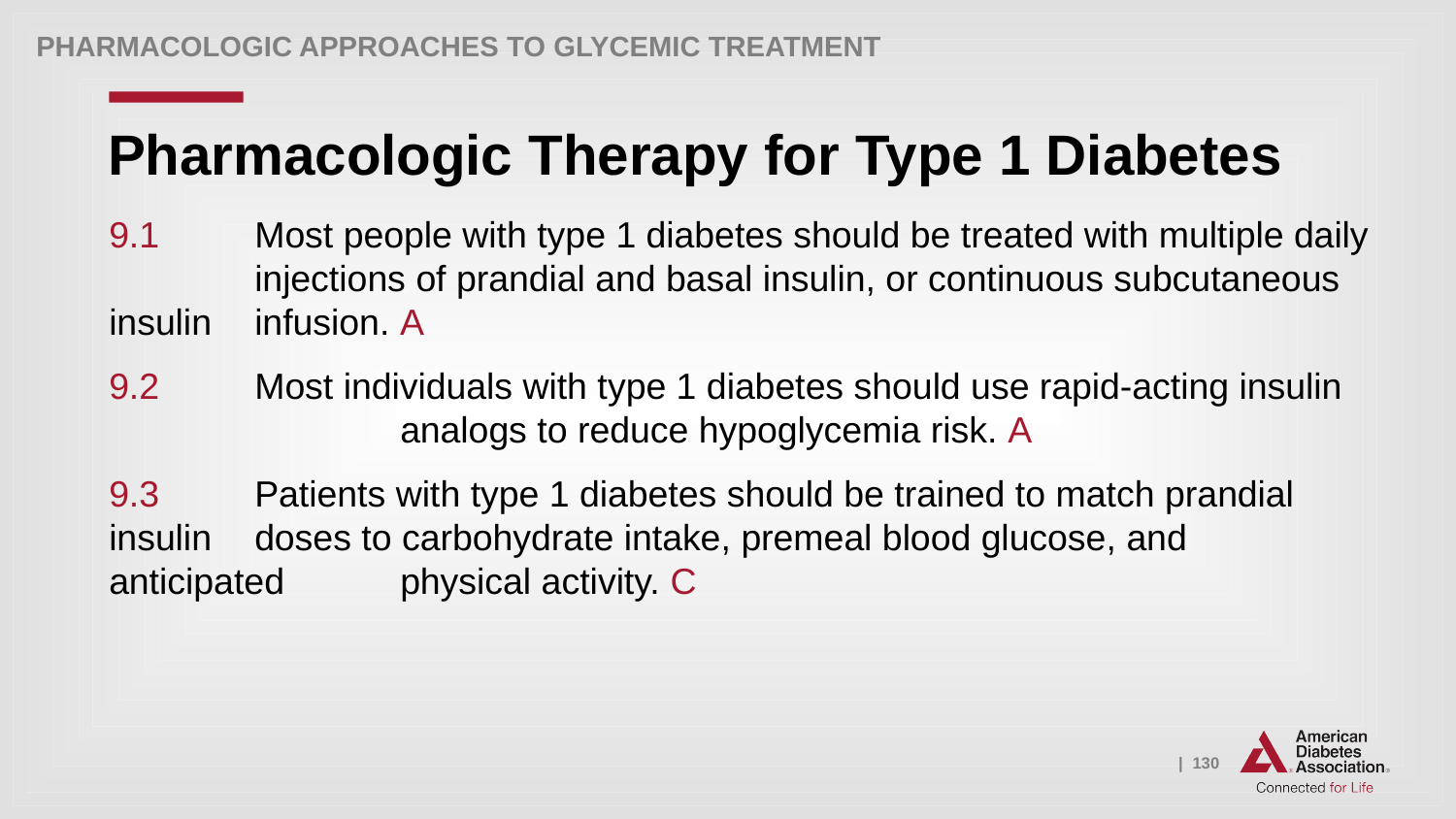

Pharmacologic Approaches to Glycemic Treatment
# Pharmacologic Therapy for Type 1 Diabetes
9.1 	Most people with type 1 diabetes should be treated with multiple daily 	injections of prandial and basal insulin, or continuous subcutaneous insulin 	infusion. A
9.2 	Most individuals with type 1 diabetes should use rapid-acting insulin	  	analogs to reduce hypoglycemia risk. A
9.3 	Patients with type 1 diabetes should be trained to match prandial insulin 	doses to carbohydrate intake, premeal blood glucose, and anticipated 	physical activity. C